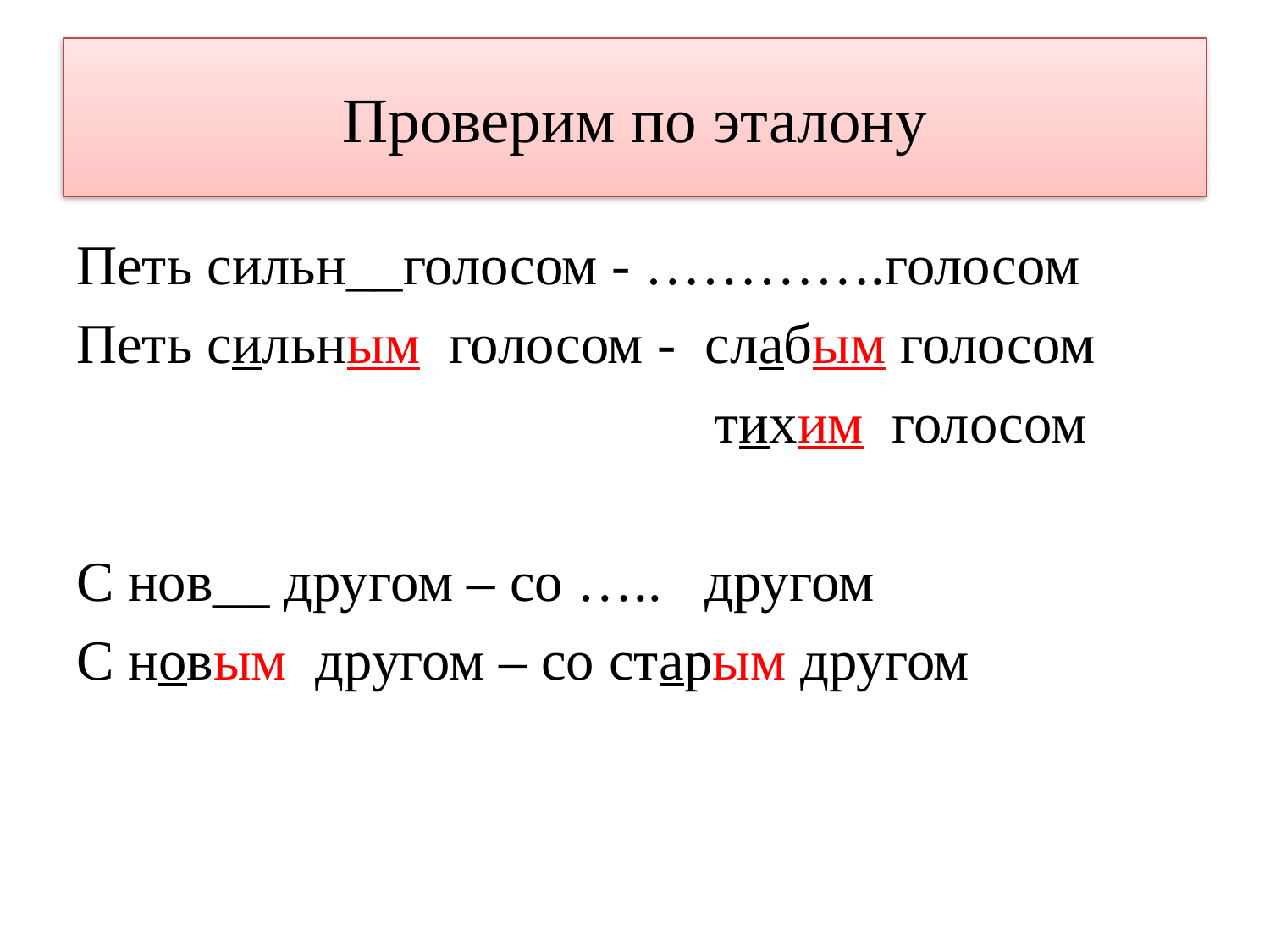

# Проверим по эталону
Петь сильн__голосом - ………….голосом
Петь сильным  голосом -  слабым голосом
                                             тихим  голосом

С нов__ другом – со …..   другом
С новым  другом – со старым другом